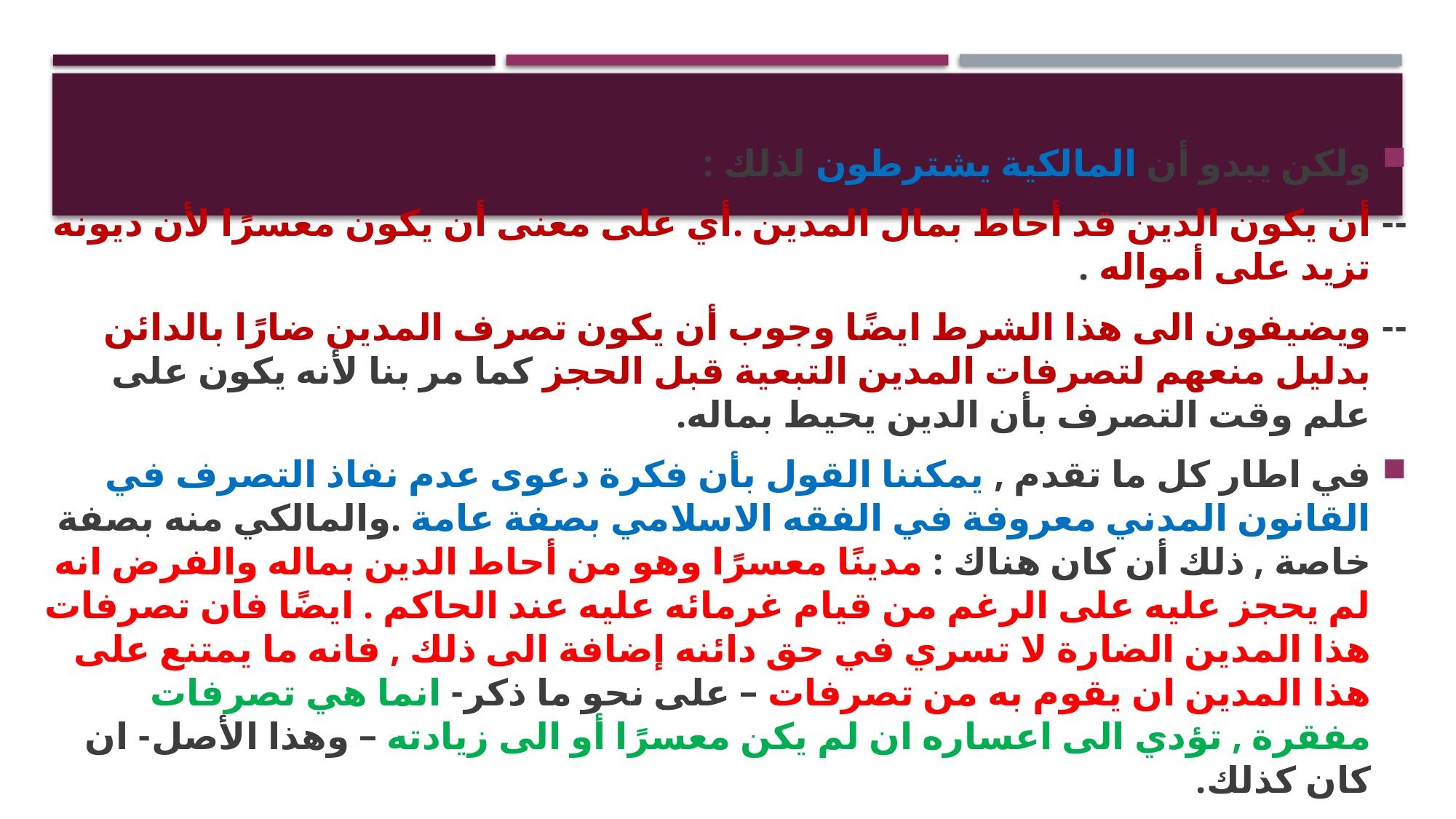

#
ولكن يبدو أن المالكية يشترطون لذلك :
-- أن يكون الدين قد أحاط بمال المدين .أي على معنى أن يكون معسرًا لأن ديونه تزيد على أمواله .
-- ويضيفون الى هذا الشرط ايضًا وجوب أن يكون تصرف المدين ضارًا بالدائن بدليل منعهم لتصرفات المدين التبعية قبل الحجز كما مر بنا لأنه يكون على علم وقت التصرف بأن الدين يحيط بماله.
في اطار كل ما تقدم , يمكننا القول بأن فكرة دعوى عدم نفاذ التصرف في القانون المدني معروفة في الفقه الاسلامي بصفة عامة .والمالكي منه بصفة خاصة , ذلك أن كان هناك : مدينًا معسرًا وهو من أحاط الدين بماله والفرض انه لم يحجز عليه على الرغم من قيام غرمائه عليه عند الحاكم . ايضًا فان تصرفات هذا المدين الضارة لا تسري في حق دائنه إضافة الى ذلك , فانه ما يمتنع على هذا المدين ان يقوم به من تصرفات – على نحو ما ذكر- انما هي تصرفات مفقرة , تؤدي الى اعساره ان لم يكن معسرًا أو الى زيادته – وهذا الأصل- ان كان كذلك.